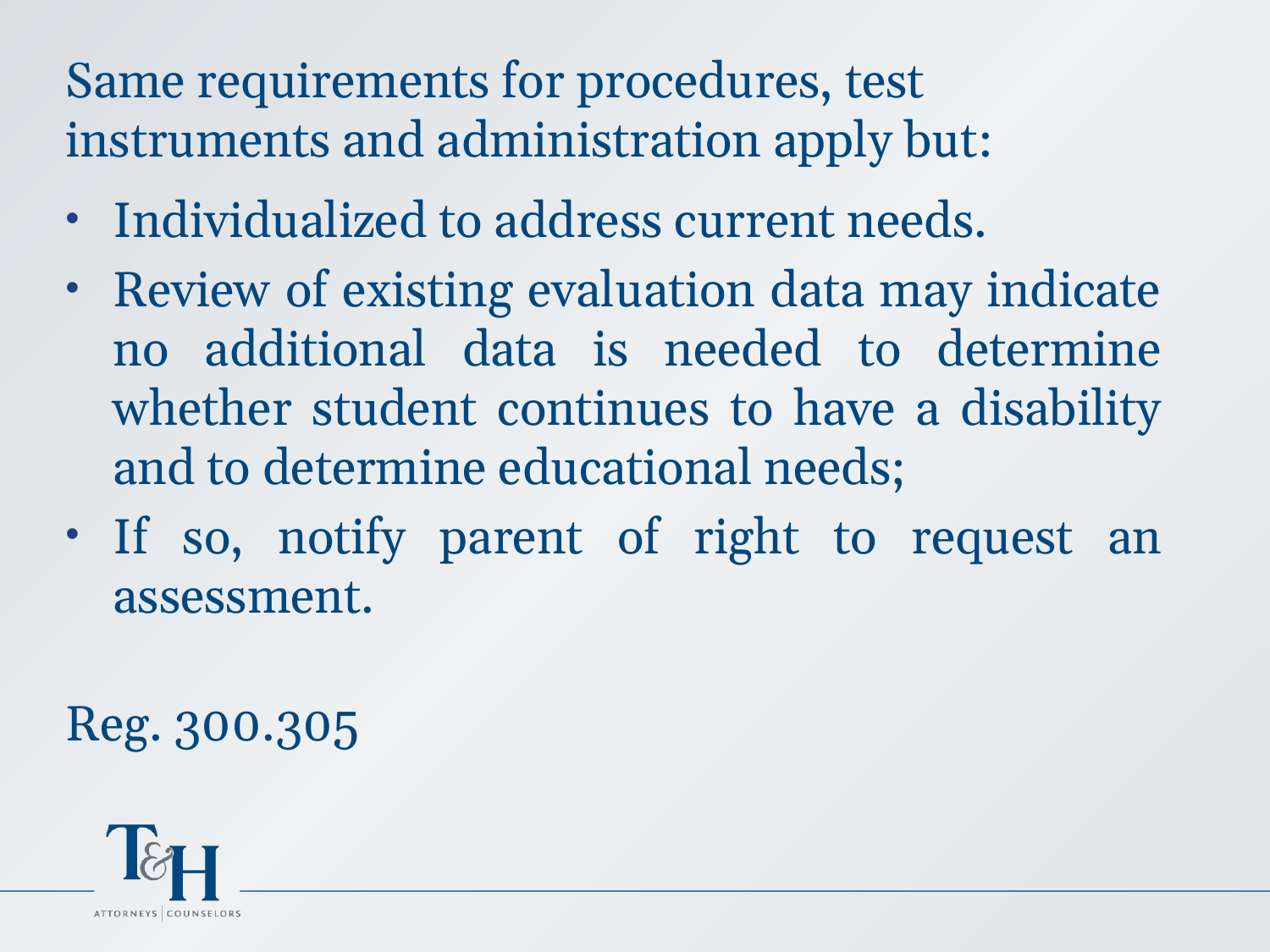

Same requirements for procedures, test instruments and administration apply but:
Individualized to address current needs.
Review of existing evaluation data may indicate no additional data is needed to determine whether student continues to have a disability and to determine educational needs;
If so, notify parent of right to request an assessment.

Reg. 300.305